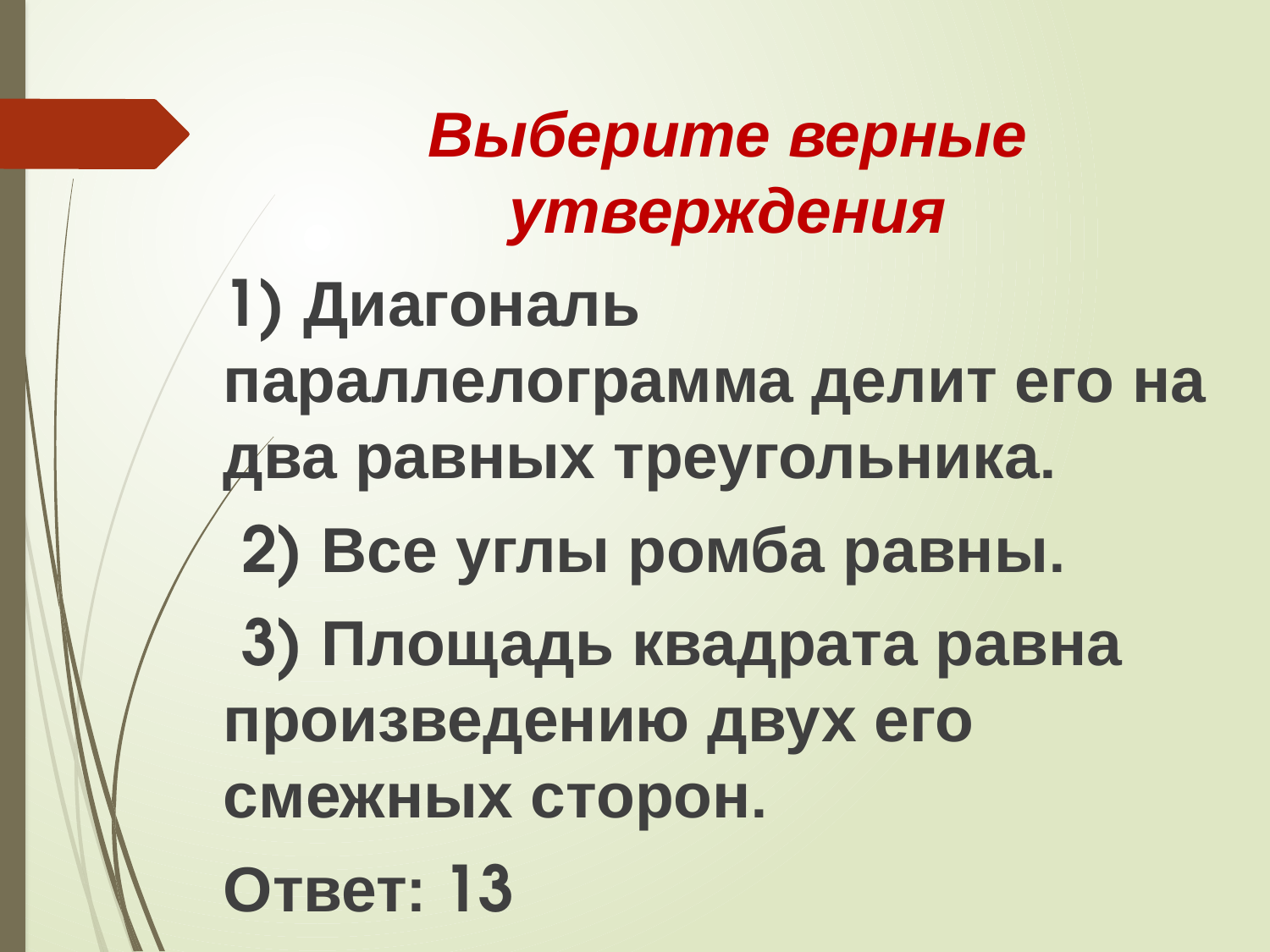

# Выберите верные утверждения
1) Диагональ параллелограмма делит его на два равных треугольника.
 2) Все углы ромба равны.
 3) Площадь квадрата равна произведению двух его смежных сторон.
Ответ: 13